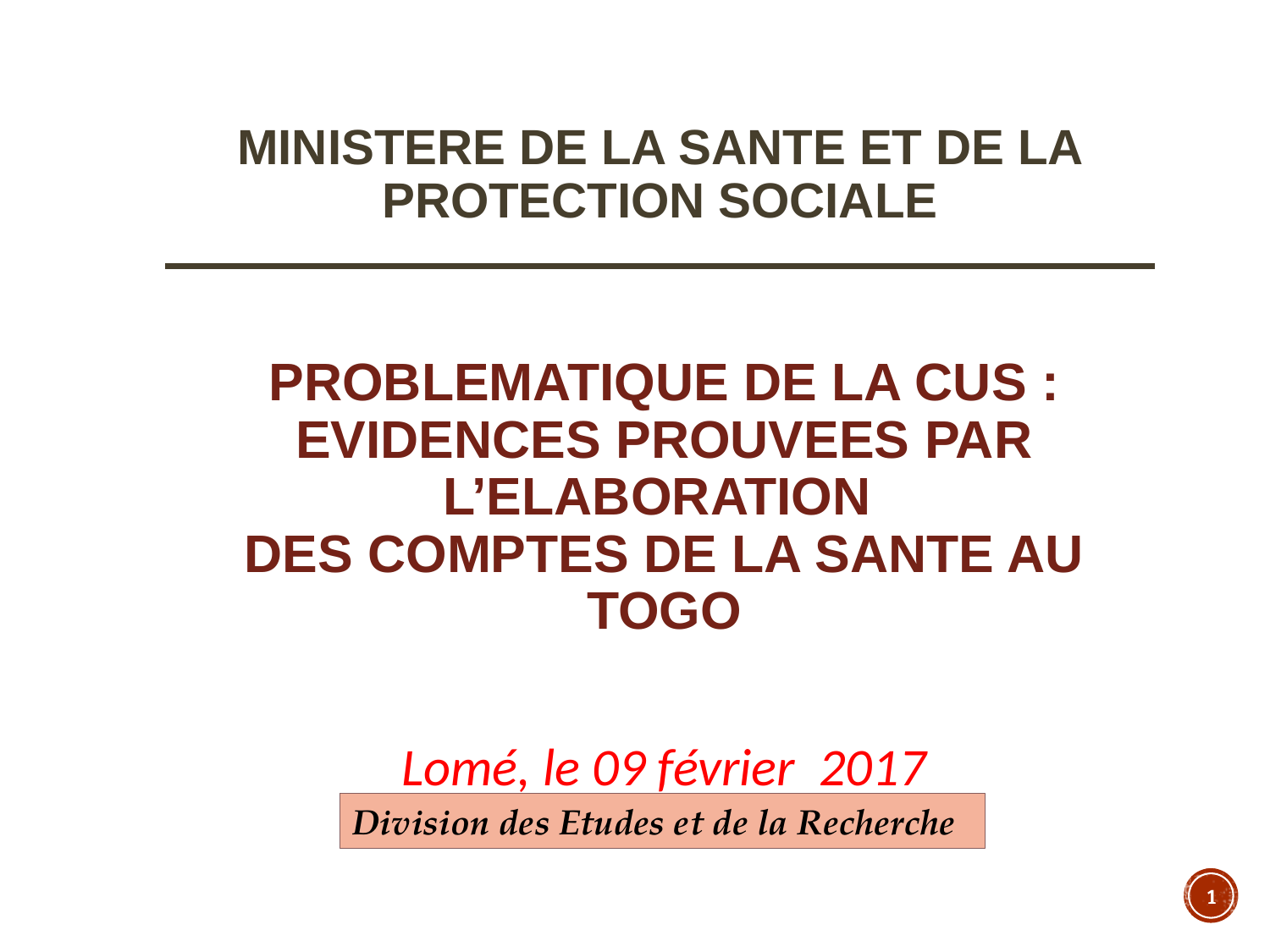

# MINISTERE DE LA SANTE ET DE LA PROTECTION SOCIALE

PROBLEMATIQUE DE LA CUS :
EVIDENCES PROUVEES PAR L’ELABORATION
DES COMPTES DE LA SANTE AU TOGO

Lomé, le 09 février  2017
Division des Etudes et de la Recherche
1